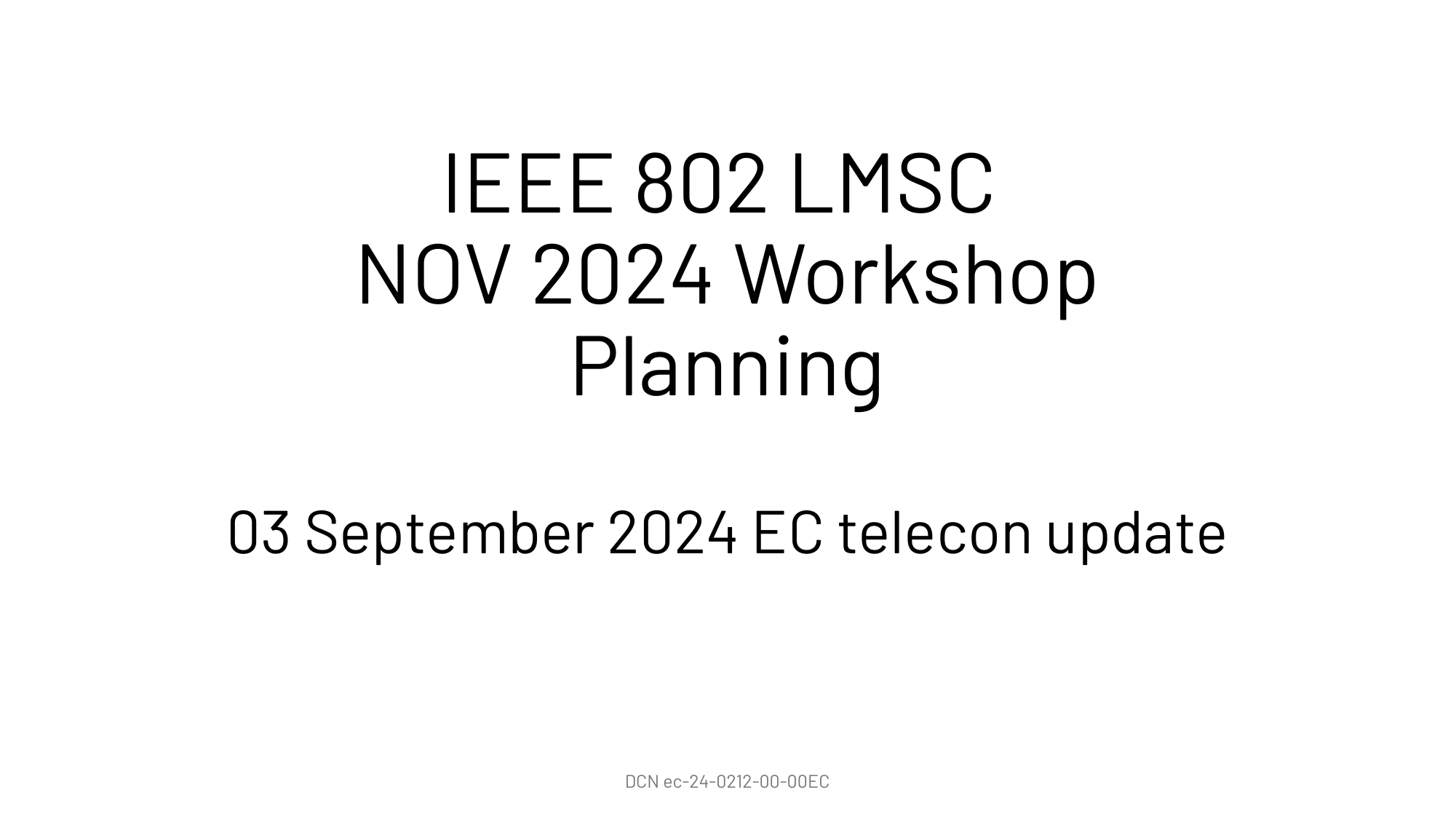

# IEEE 802 LMSC NOV 2024 Workshop Planning
03 September 2024 EC telecon update

DCN ec-24-0212-00-00EC